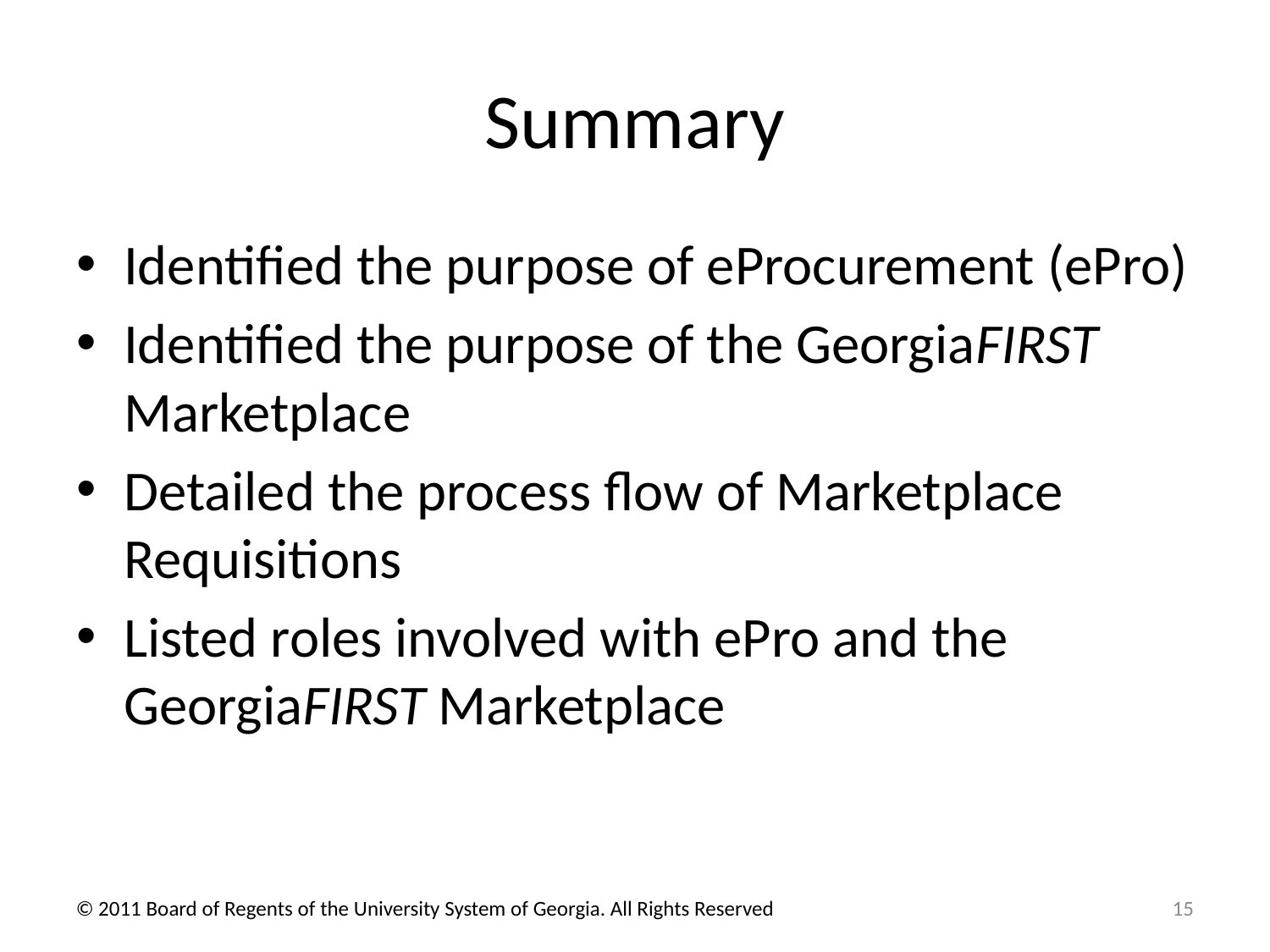

# Summary
Identified the purpose of eProcurement (ePro)
Identified the purpose of the GeorgiaFIRST Marketplace
Detailed the process flow of Marketplace Requisitions
Listed roles involved with ePro and the GeorgiaFIRST Marketplace
© 2011 Board of Regents of the University System of Georgia. All Rights Reserved
15